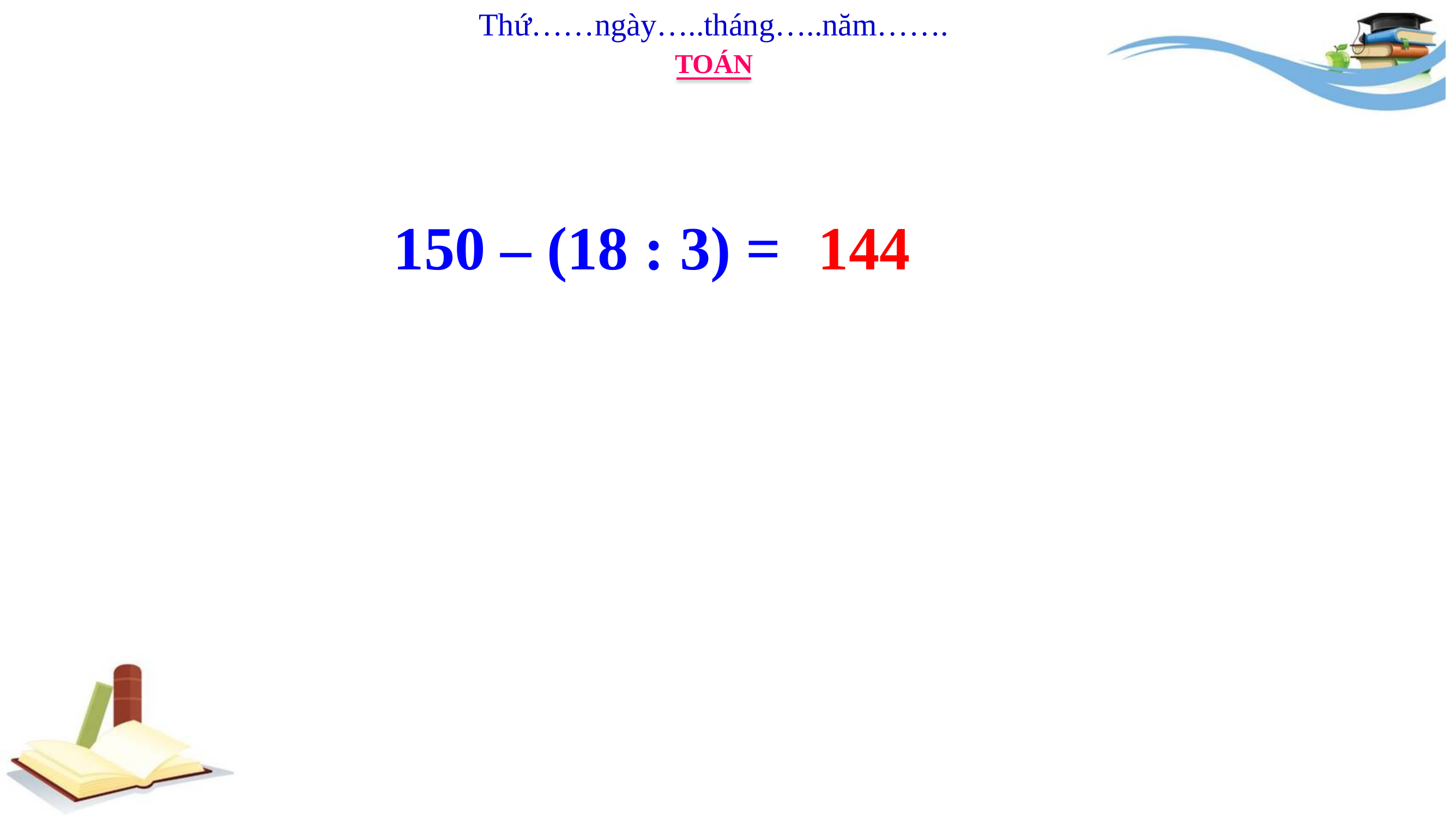

Thứ……ngày…..tháng…..năm…….
TOÁN
150 – (18 : 3) =
144